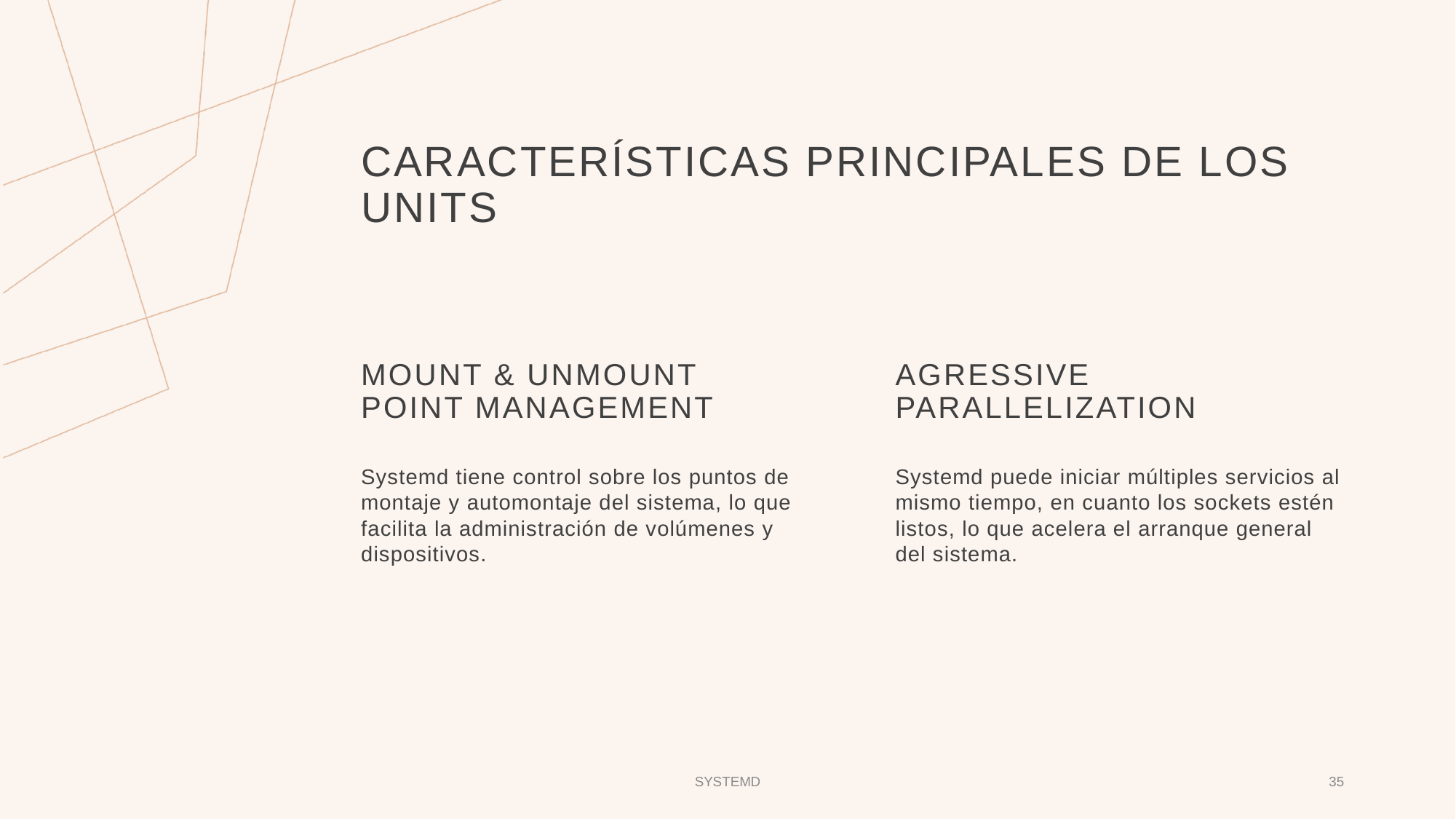

# Características principales de los units
MOUNT & UNMOUNT POINT MANAGEMENT
AGRESSIVE PARALLELIZATION
Systemd tiene control sobre los puntos de montaje y automontaje del sistema, lo que facilita la administración de volúmenes y dispositivos.
Systemd puede iniciar múltiples servicios al mismo tiempo, en cuanto los sockets estén listos, lo que acelera el arranque general del sistema.
SYSTEMD
35